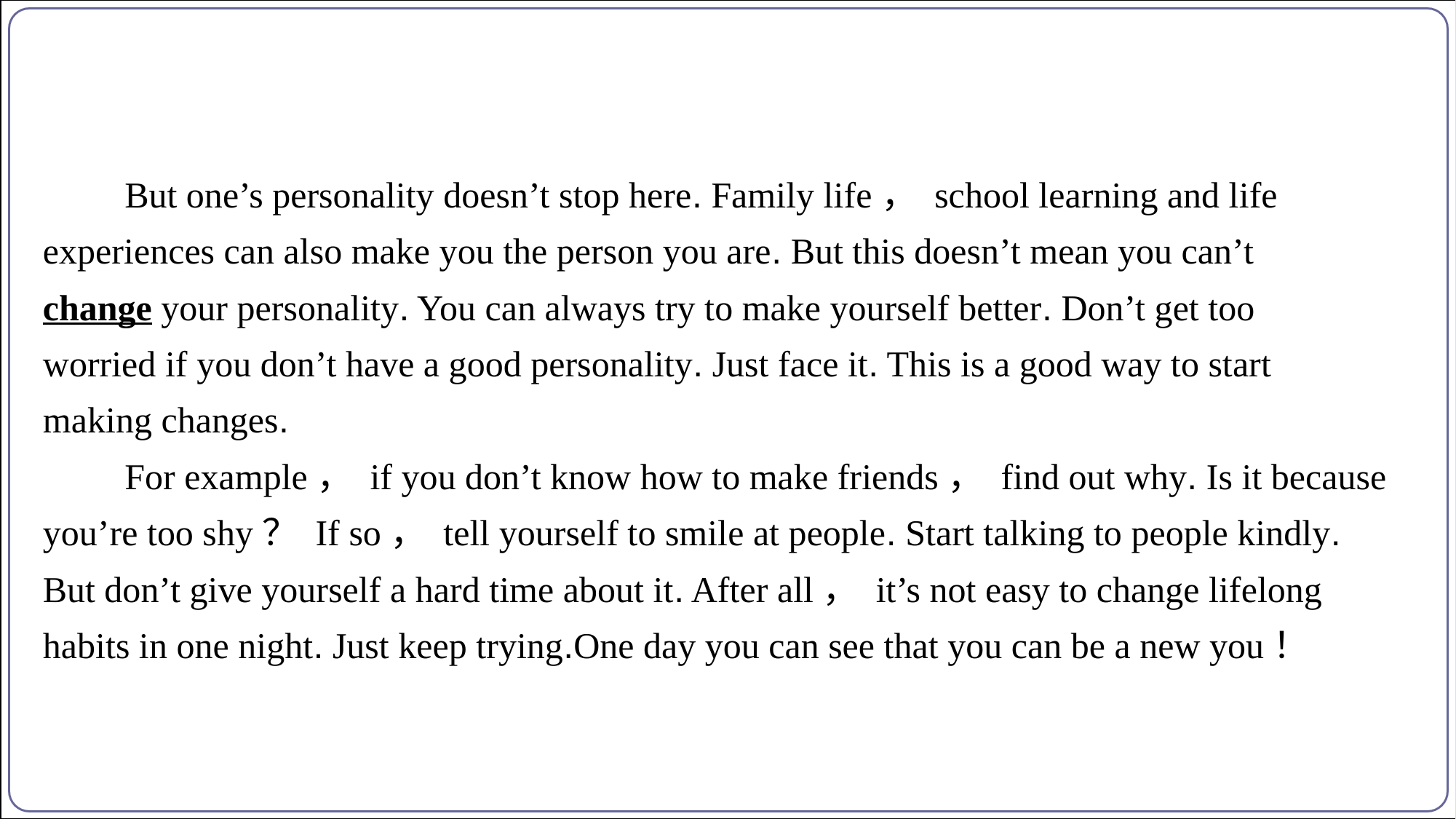

But one’s personality doesn’t stop here. Family life， school learning and life
experiences can also make you the person you are. But this doesn’t mean you can’t
change your personality. You can always try to make yourself better. Don’t get too
worried if you don’t have a good personality. Just face it. This is a good way to start
making changes.
 For example， if you don’t know how to make friends， find out why. Is it because
you’re too shy？ If so， tell yourself to smile at people. Start talking to people kindly.
But don’t give yourself a hard time about it. After all， it’s not easy to change lifelong
habits in one night. Just keep trying.One day you can see that you can be a new you！